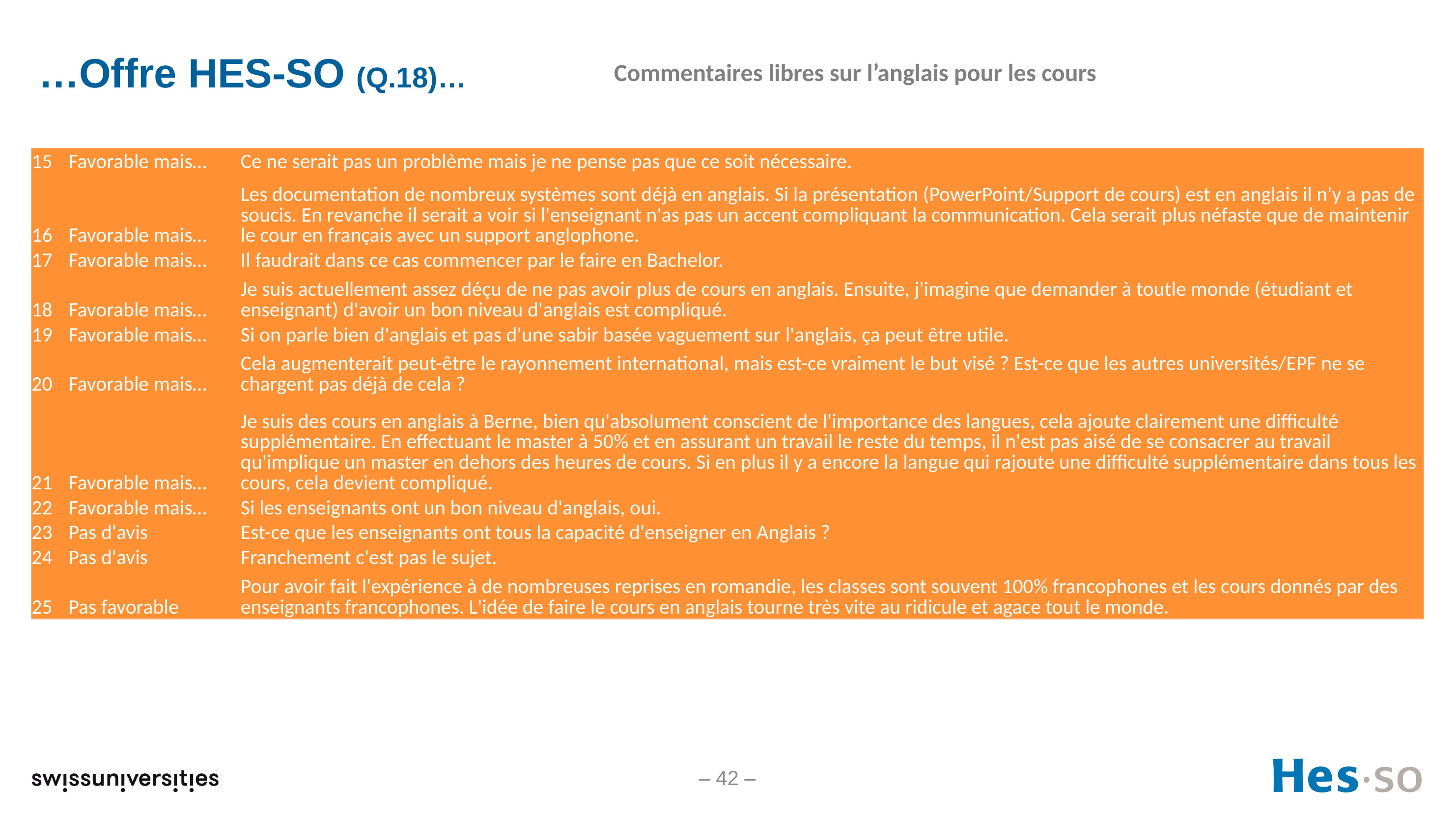

# …Offre HES-SO (Q.18)…
Commentaires libres sur l’anglais pour les cours
| 15 | Favorable mais… | Ce ne serait pas un problème mais je ne pense pas que ce soit nécessaire. |
| --- | --- | --- |
| 16 | Favorable mais… | Les documentation de nombreux systèmes sont déjà en anglais. Si la présentation (PowerPoint/Support de cours) est en anglais il n'y a pas de soucis. En revanche il serait a voir si l'enseignant n'as pas un accent compliquant la communication. Cela serait plus néfaste que de maintenir le cour en français avec un support anglophone. |
| 17 | Favorable mais… | Il faudrait dans ce cas commencer par le faire en Bachelor. |
| 18 | Favorable mais… | Je suis actuellement assez déçu de ne pas avoir plus de cours en anglais. Ensuite, j'imagine que demander à toutle monde (étudiant et enseignant) d'avoir un bon niveau d'anglais est compliqué. |
| 19 | Favorable mais… | Si on parle bien d'anglais et pas d'une sabir basée vaguement sur l'anglais, ça peut être utile. |
| 20 | Favorable mais… | Cela augmenterait peut-être le rayonnement international, mais est-ce vraiment le but visé ? Est-ce que les autres universités/EPF ne se chargent pas déjà de cela ? |
| 21 | Favorable mais… | Je suis des cours en anglais à Berne, bien qu'absolument conscient de l'importance des langues, cela ajoute clairement une difficulté supplémentaire. En effectuant le master à 50% et en assurant un travail le reste du temps, il n'est pas aisé de se consacrer au travail qu'implique un master en dehors des heures de cours. Si en plus il y a encore la langue qui rajoute une difficulté supplémentaire dans tous les cours, cela devient compliqué. |
| 22 | Favorable mais… | Si les enseignants ont un bon niveau d'anglais, oui. |
| 23 | Pas d'avis | Est-ce que les enseignants ont tous la capacité d'enseigner en Anglais ? |
| 24 | Pas d'avis | Franchement c'est pas le sujet. |
| 25 | Pas favorable | Pour avoir fait l'expérience à de nombreuses reprises en romandie, les classes sont souvent 100% francophones et les cours donnés par des enseignants francophones. L'idée de faire le cours en anglais tourne très vite au ridicule et agace tout le monde. |